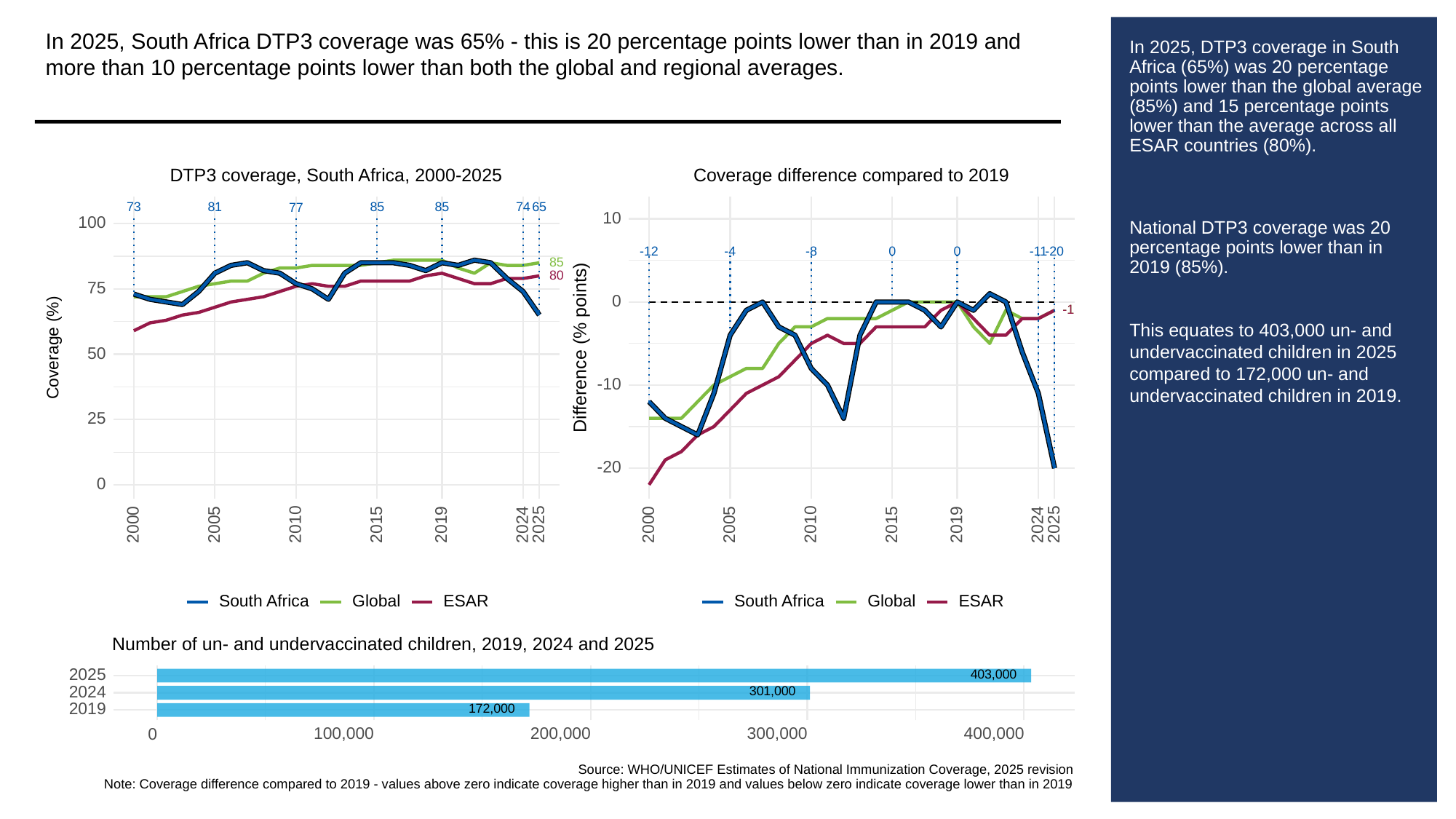

In 2025, South Africa DTP3 coverage was 65% - this is 20 percentage points lower than in 2019 and more than 10 percentage points lower than both the global and regional averages.
# In 2025, DTP3 coverage in South Africa (65%) was 20 percentage points lower than the global average (85%) and 15 percentage points lower than the average across all ESAR countries (80%).

National DTP3 coverage was 20 percentage points lower than in 2019 (85%).

This equates to 403,000 un- and undervaccinated children in 2025 compared to 172,000 un- and undervaccinated children in 2019.

DTP3 coverage, South Africa, 2000-2025
Coverage difference compared to 2019

73
81
85
85
65
74
77
10
100

-8
0
0
-20
-12
-11
-4

85

80

75

0

-1
-1

Difference (% points)
Coverage (%)

50

-10

25

-20

0

2000
2005
2010
2015
2019
2024
2025
2000
2005
2010
2015
2019
2024
2025
South Africa
Global
ESAR
South Africa
Global
ESAR

Number of un- and undervaccinated children, 2019, 2024 and 2025

403,000
2025

301,000
2024

172,000
2019

100,000
200,000
300,000
400,000
0
Source: WHO/UNICEF Estimates of National Immunization Coverage, 2025 revision
Note: Coverage difference compared to 2019 - values above zero indicate coverage higher than in 2019 and values below zero indicate coverage lower than in 2019